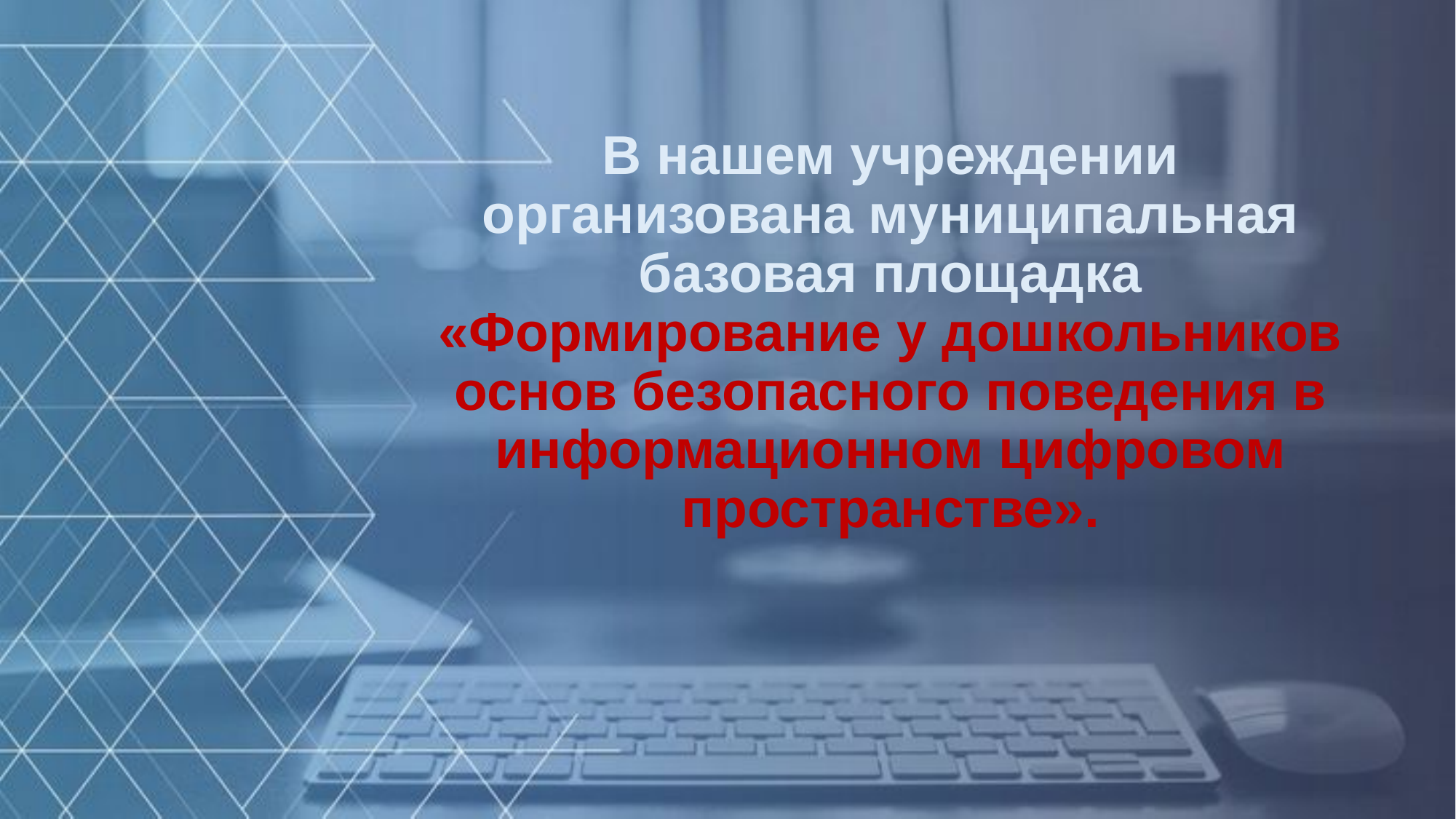

# В нашем учреждении  организована муниципальная базовая площадка «Формирование у дошкольников основ безопасного поведения в информационном цифровом пространстве».